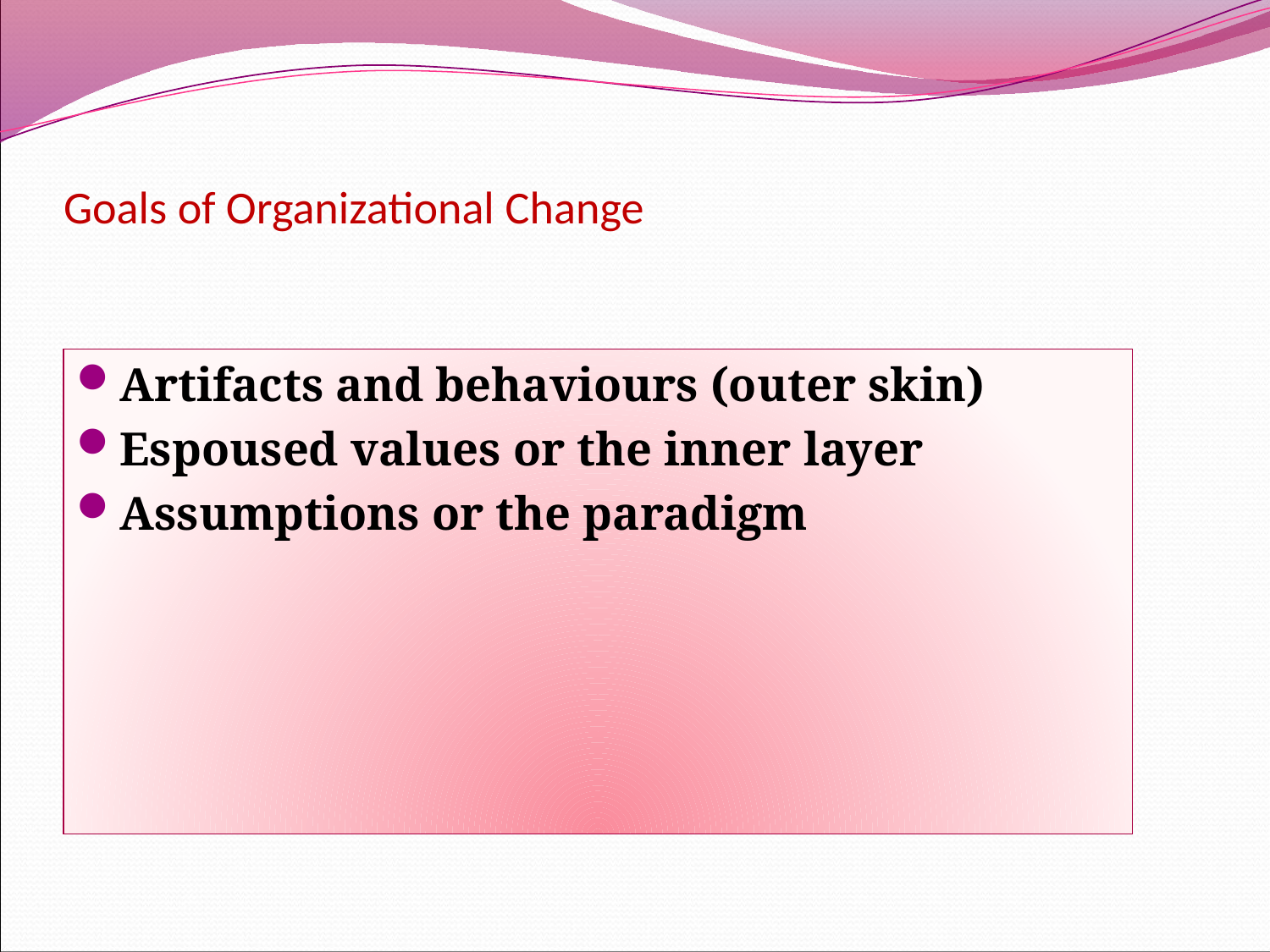

# Goals of Organizational Change
Artifacts and behaviours (outer skin)
Espoused values or the inner layer
Assumptions or the paradigm